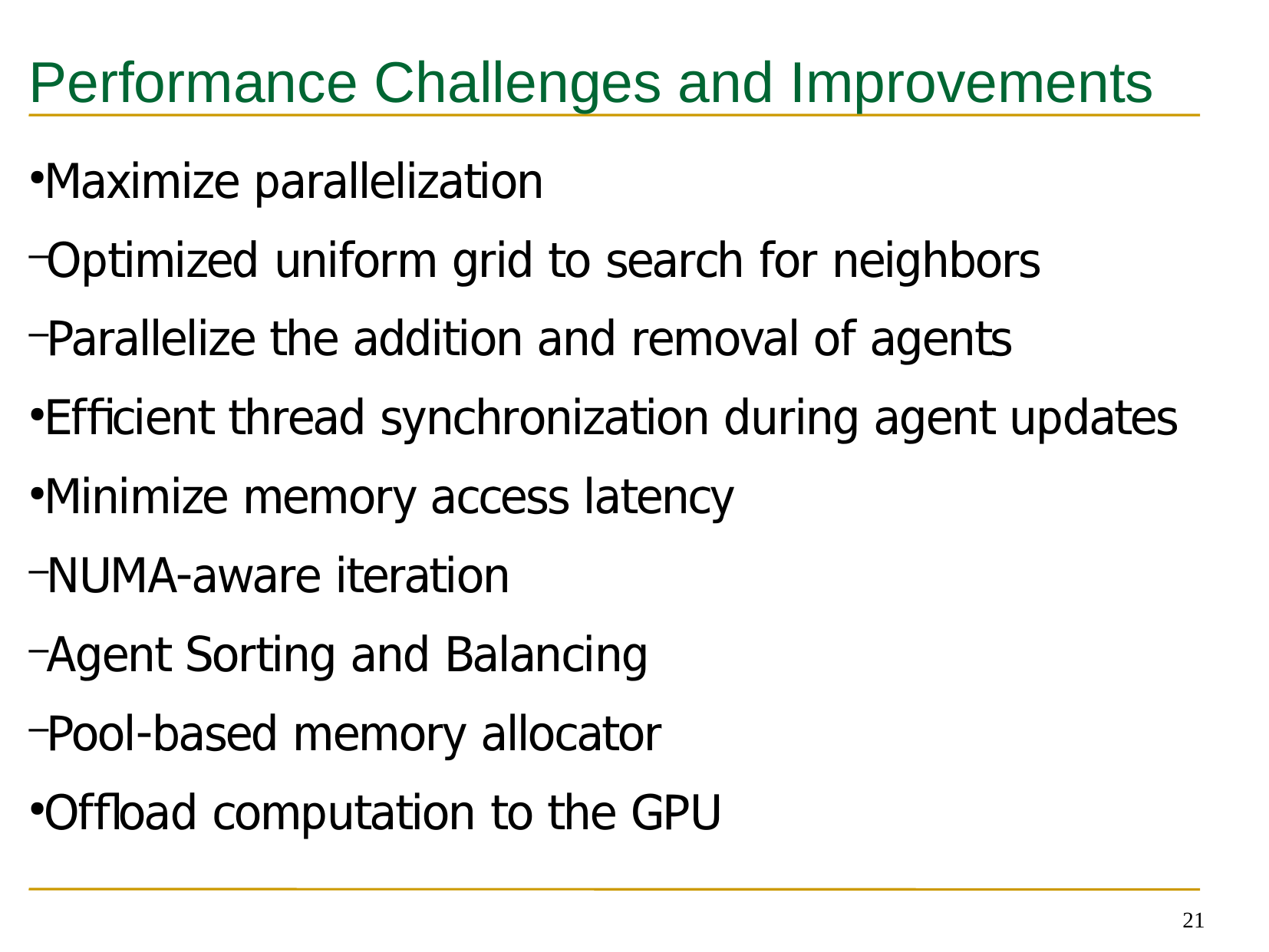

Performance Challenges and Improvements
Maximize parallelization
Optimized uniform grid to search for neighbors
Parallelize the addition and removal of agents
Efficient thread synchronization during agent updates
Minimize memory access latency
NUMA-aware iteration
Agent Sorting and Balancing
Pool-based memory allocator
Offload computation to the GPU

21